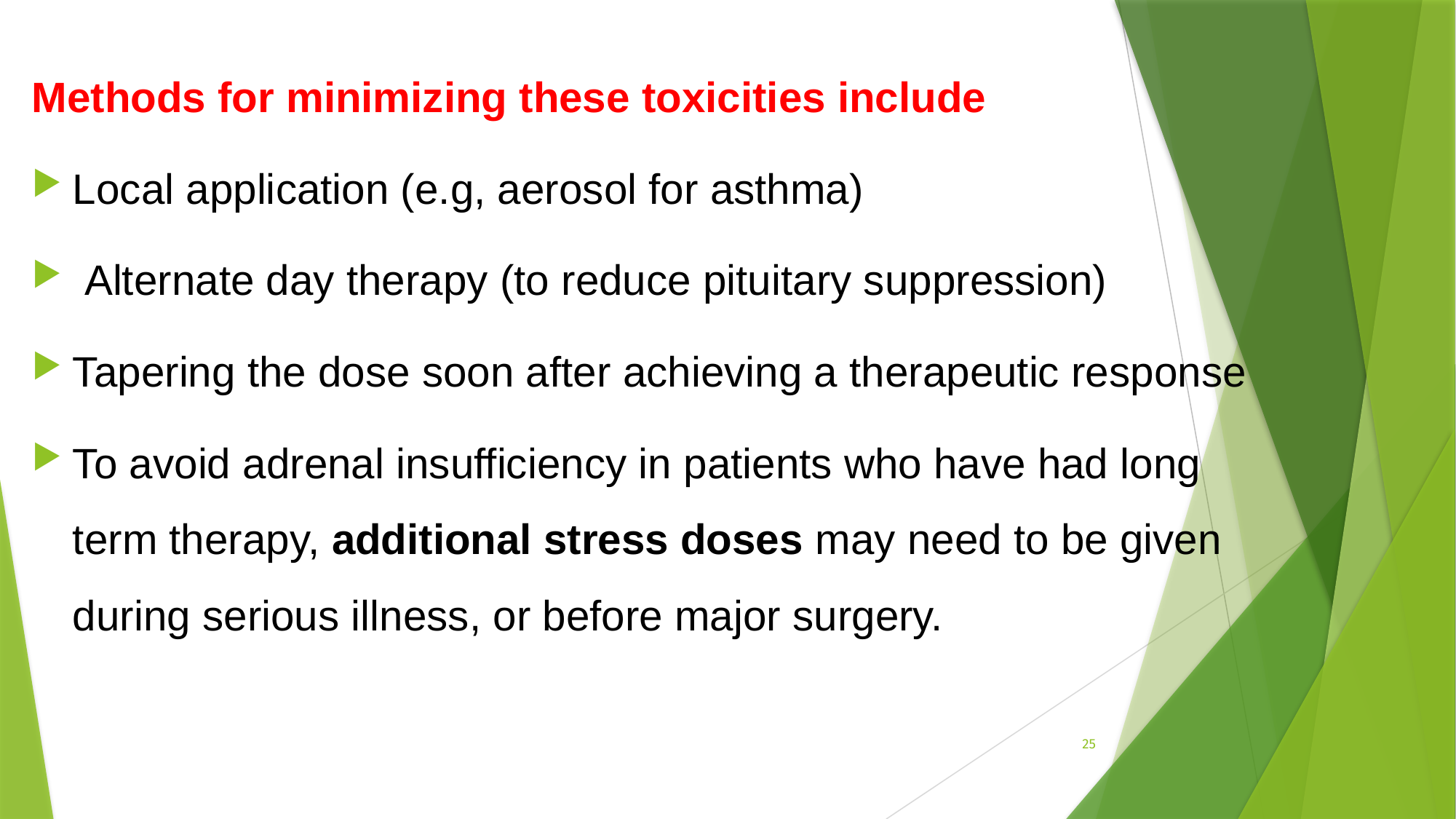

Methods for minimizing these toxicities include
Local application (e.g, aerosol for asthma)
 Alternate day therapy (to reduce pituitary suppression)
Tapering the dose soon after achieving a therapeutic response
To avoid adrenal insufficiency in patients who have had long term therapy, additional stress doses may need to be given during serious illness, or before major surgery.

25